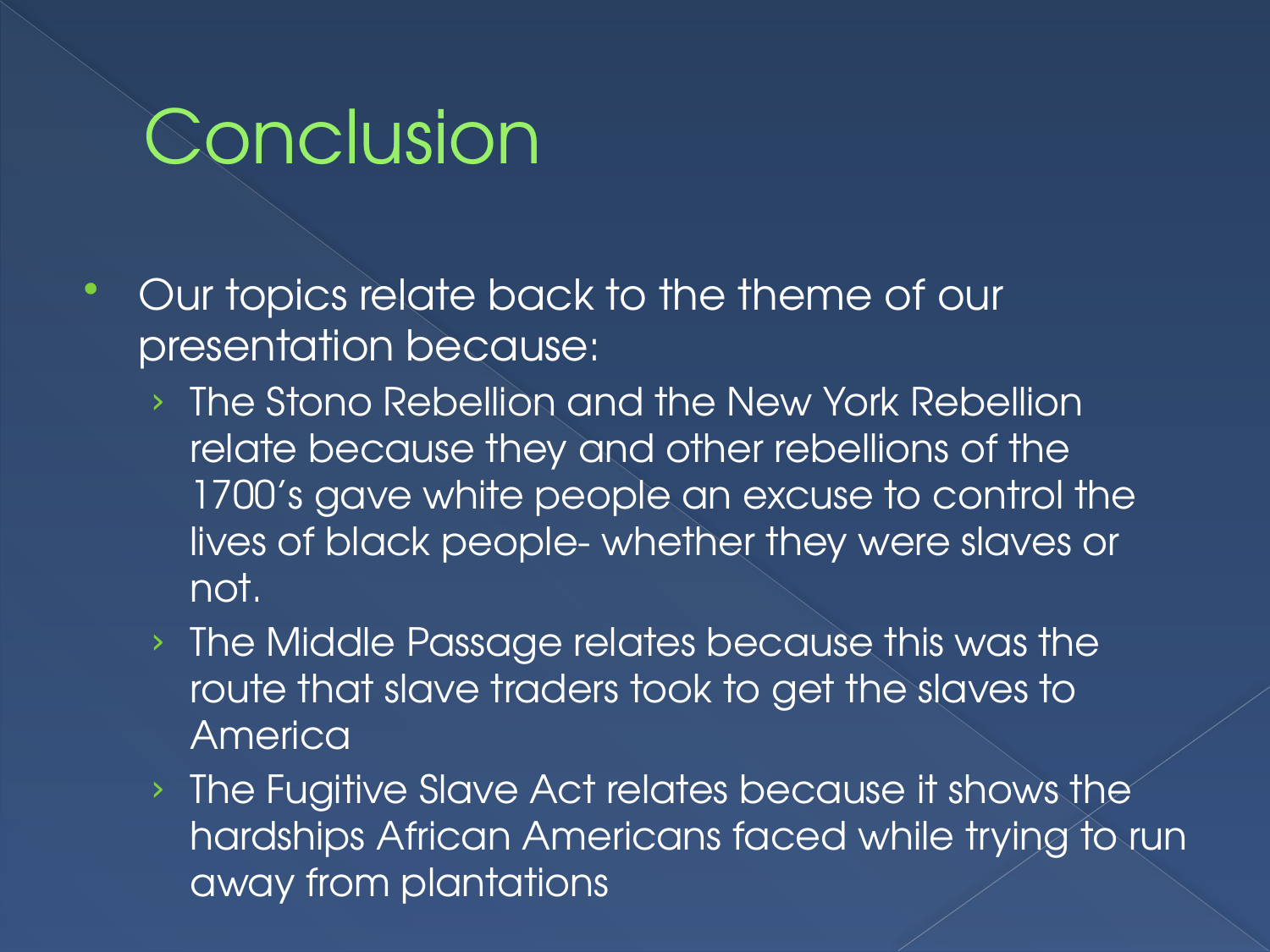

# Conclusion
Our topics relate back to the theme of our presentation because:
The Stono Rebellion and the New York Rebellion relate because they and other rebellions of the 1700’s gave white people an excuse to control the lives of black people- whether they were slaves or not.
The Middle Passage relates because this was the route that slave traders took to get the slaves to America
The Fugitive Slave Act relates because it shows the hardships African Americans faced while trying to run away from plantations